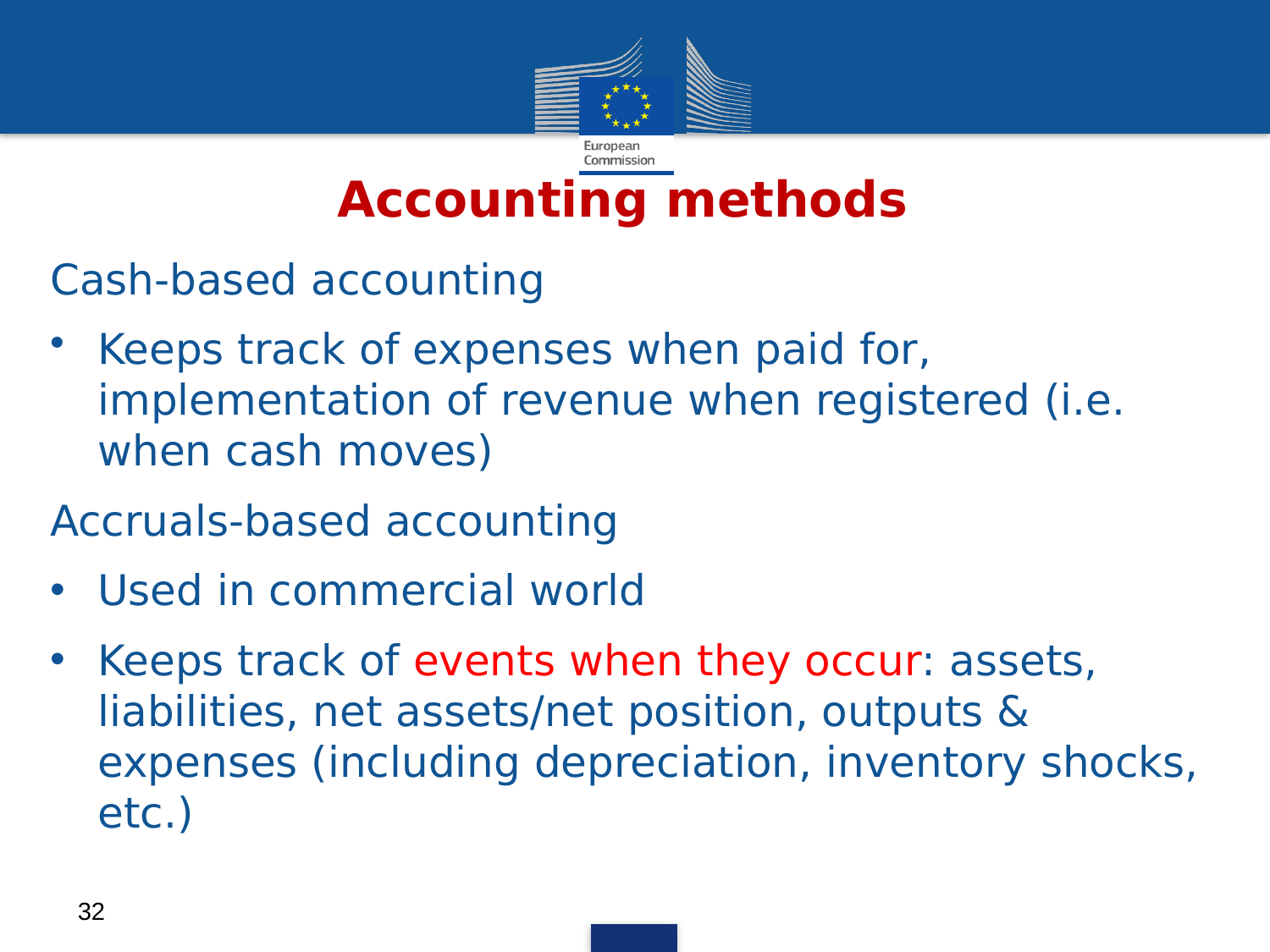

# Accounting methods
Cash-based accounting
Keeps track of expenses when paid for, implementation of revenue when registered (i.e. when cash moves)
Accruals-based accounting
Used in commercial world
Keeps track of events when they occur: assets, liabilities, net assets/net position, outputs & expenses (including depreciation, inventory shocks, etc.)
32